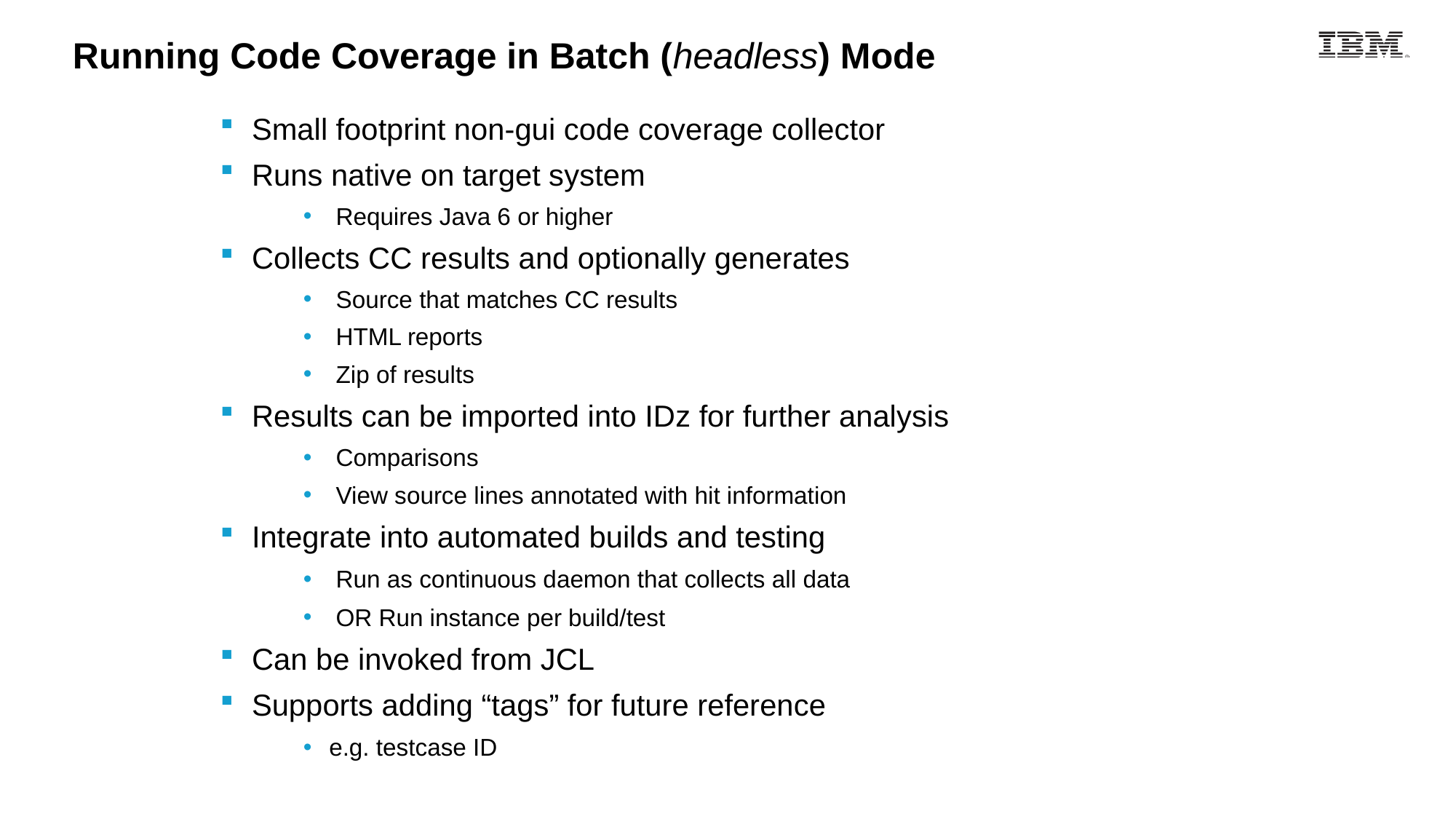

# Running Code Coverage in Batch (headless) Mode
Small footprint non-gui code coverage collector
Runs native on target system
 Requires Java 6 or higher
Collects CC results and optionally generates
 Source that matches CC results
 HTML reports
 Zip of results
Results can be imported into IDz for further analysis
 Comparisons
 View source lines annotated with hit information
Integrate into automated builds and testing
 Run as continuous daemon that collects all data
 OR Run instance per build/test
Can be invoked from JCL
Supports adding “tags” for future reference
e.g. testcase ID